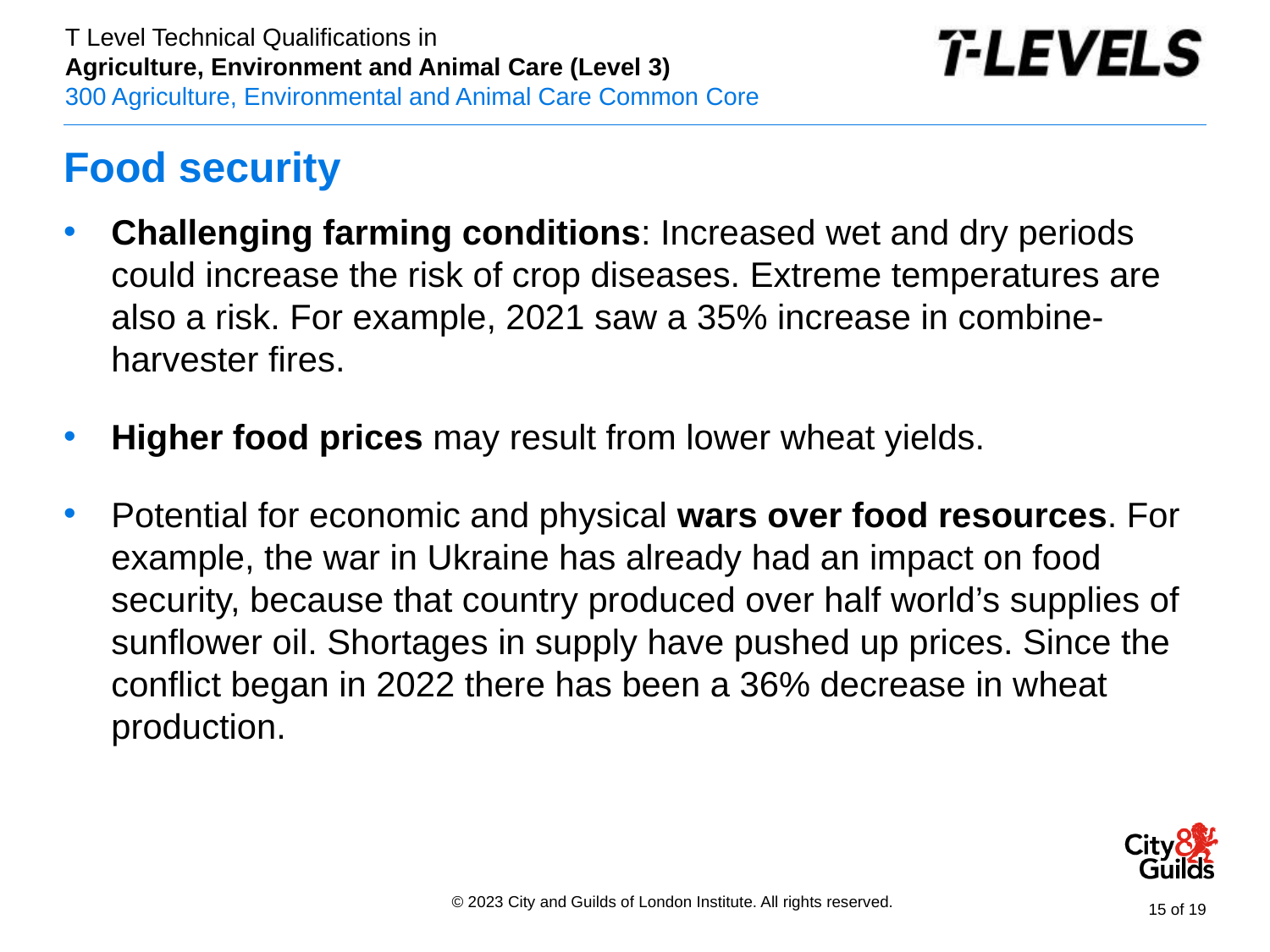

# Food security
Challenging farming conditions: Increased wet and dry periods could increase the risk of crop diseases. Extreme temperatures are also a risk. For example, 2021 saw a 35% increase in combine-harvester fires.
Higher food prices may result from lower wheat yields.
Potential for economic and physical wars over food resources. For example, the war in Ukraine has already had an impact on food security, because that country produced over half world’s supplies of sunflower oil. Shortages in supply have pushed up prices. Since the conflict began in 2022 there has been a 36% decrease in wheat production.